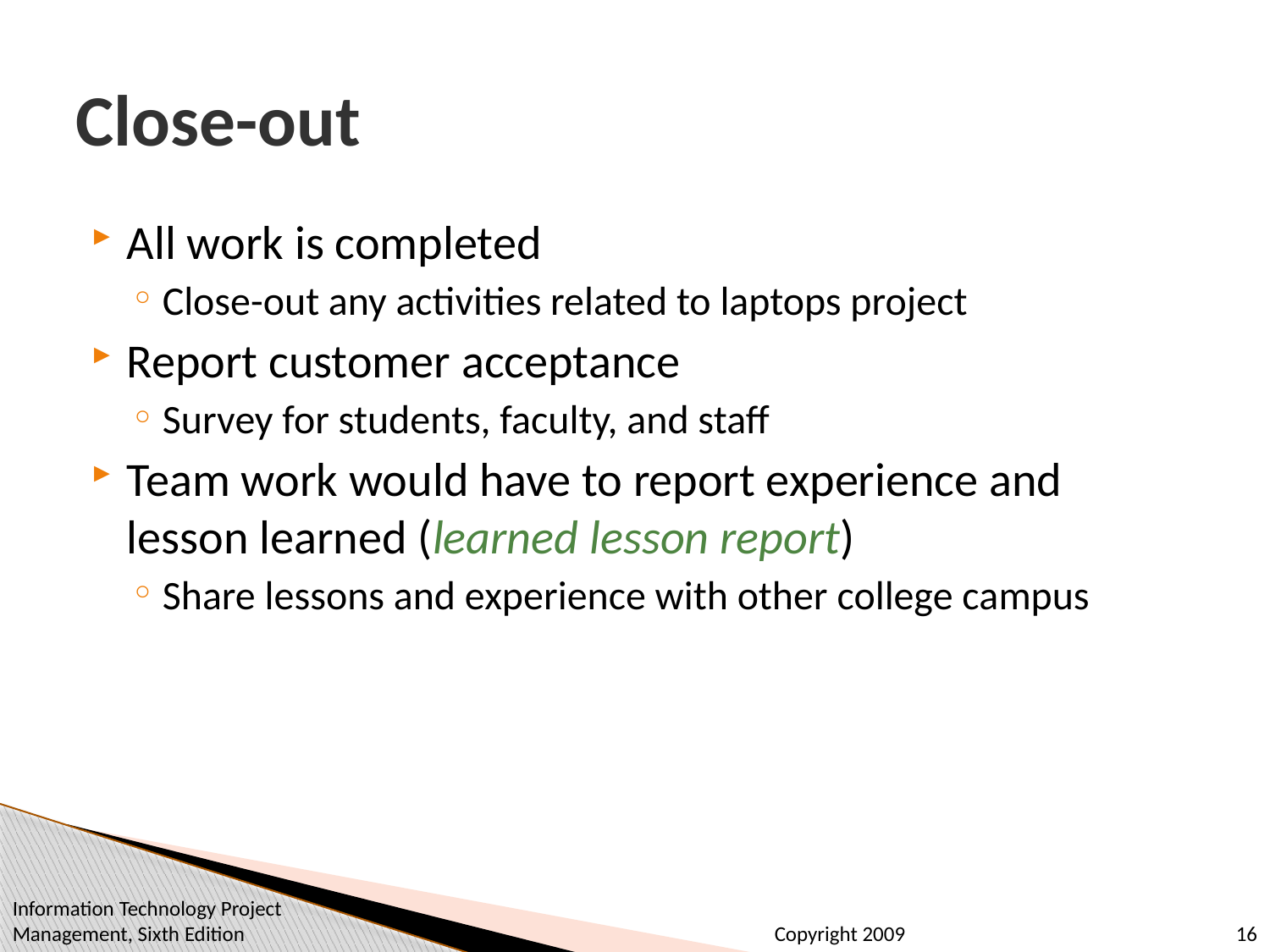

# Close-out
All work is completed
Close-out any activities related to laptops project
Report customer acceptance
Survey for students, faculty, and staff
Team work would have to report experience and lesson learned (learned lesson report)
Share lessons and experience with other college campus

Information Technology Project Management, Sixth Edition
16